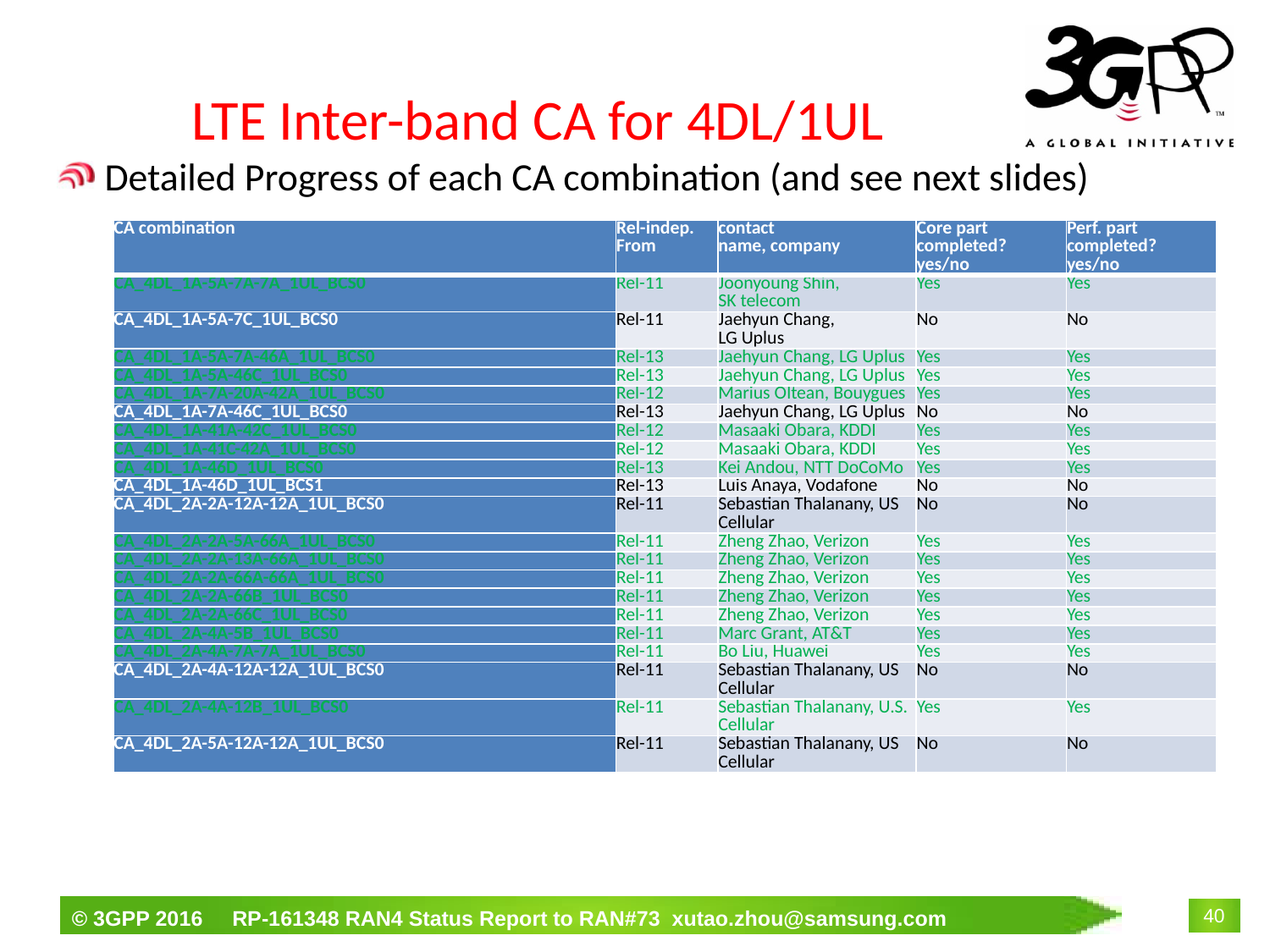

# LTE Inter-band CA for 4DL/1UL
Detailed Progress of each CA combination (and see next slides)
| CA combination | Rel-indep. From | contact name, company | Core part completed? yes/no | Perf. part completed? yes/no |
| --- | --- | --- | --- | --- |
| CA\_4DL\_1A-5A-7A-7A\_1UL\_BCS0 | Rel-11 | Joonyoung Shin, SK telecom | Yes | Yes |
| CA\_4DL\_1A-5A-7C\_1UL\_BCS0 | Rel-11 | Jaehyun Chang, LG Uplus | No | No |
| CA\_4DL\_1A-5A-7A-46A\_1UL\_BCS0 | Rel-13 | Jaehyun Chang, LG Uplus | Yes | Yes |
| CA\_4DL\_1A-5A-46C\_1UL\_BCS0 | Rel-13 | Jaehyun Chang, LG Uplus | Yes | Yes |
| CA\_4DL\_1A-7A-20A-42A\_1UL\_BCS0 | Rel-12 | Marius Oltean, Bouygues | Yes | Yes |
| CA\_4DL\_1A-7A-46C\_1UL\_BCS0 | Rel-13 | Jaehyun Chang, LG Uplus | No | No |
| CA\_4DL\_1A-41A-42C\_1UL\_BCS0 | Rel-12 | Masaaki Obara, KDDI | Yes | Yes |
| CA\_4DL\_1A-41C-42A\_1UL\_BCS0 | Rel-12 | Masaaki Obara, KDDI | Yes | Yes |
| CA\_4DL\_1A-46D\_1UL\_BCS0 | Rel-13 | Kei Andou, NTT DoCoMo | Yes | Yes |
| CA\_4DL\_1A-46D\_1UL\_BCS1 | Rel-13 | Luis Anaya, Vodafone | No | No |
| CA\_4DL\_2A-2A-12A-12A\_1UL\_BCS0 | Rel-11 | Sebastian Thalanany, US Cellular | No | No |
| CA\_4DL\_2A-2A-5A-66A\_1UL\_BCS0 | Rel-11 | Zheng Zhao, Verizon | Yes | Yes |
| CA\_4DL\_2A-2A-13A-66A\_1UL\_BCS0 | Rel-11 | Zheng Zhao, Verizon | Yes | Yes |
| CA\_4DL\_2A-2A-66A-66A\_1UL\_BCS0 | Rel-11 | Zheng Zhao, Verizon | Yes | Yes |
| CA\_4DL\_2A-2A-66B\_1UL\_BCS0 | Rel-11 | Zheng Zhao, Verizon | Yes | Yes |
| CA\_4DL\_2A-2A-66C\_1UL\_BCS0 | Rel-11 | Zheng Zhao, Verizon | Yes | Yes |
| CA\_4DL\_2A-4A-5B\_1UL\_BCS0 | Rel-11 | Marc Grant, AT&T | Yes | Yes |
| CA\_4DL\_2A-4A-7A-7A\_1UL\_BCS0 | Rel-11 | Bo Liu, Huawei | Yes | Yes |
| CA\_4DL\_2A-4A-12A-12A\_1UL\_BCS0 | Rel-11 | Sebastian Thalanany, US Cellular | No | No |
| CA\_4DL\_2A-4A-12B\_1UL\_BCS0 | Rel-11 | Sebastian Thalanany, U.S. Cellular | Yes | Yes |
| CA\_4DL\_2A-5A-12A-12A\_1UL\_BCS0 | Rel-11 | Sebastian Thalanany, US Cellular | No | No |